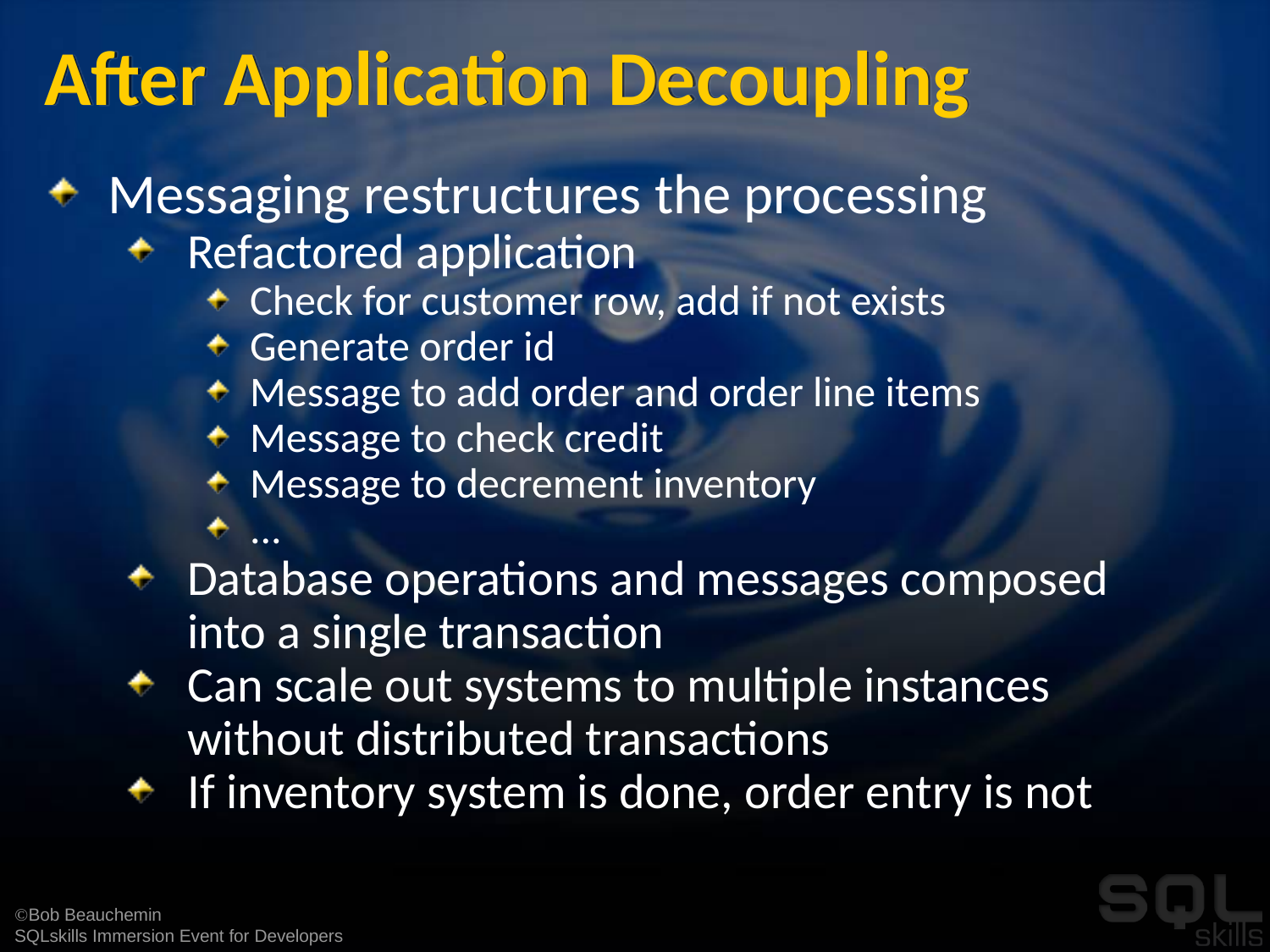

# After Application Decoupling
Messaging restructures the processing
Refactored application
Check for customer row, add if not exists
Generate order id
Message to add order and order line items
Message to check credit
Message to decrement inventory
...
Database operations and messages composed into a single transaction
Can scale out systems to multiple instances without distributed transactions
If inventory system is done, order entry is not